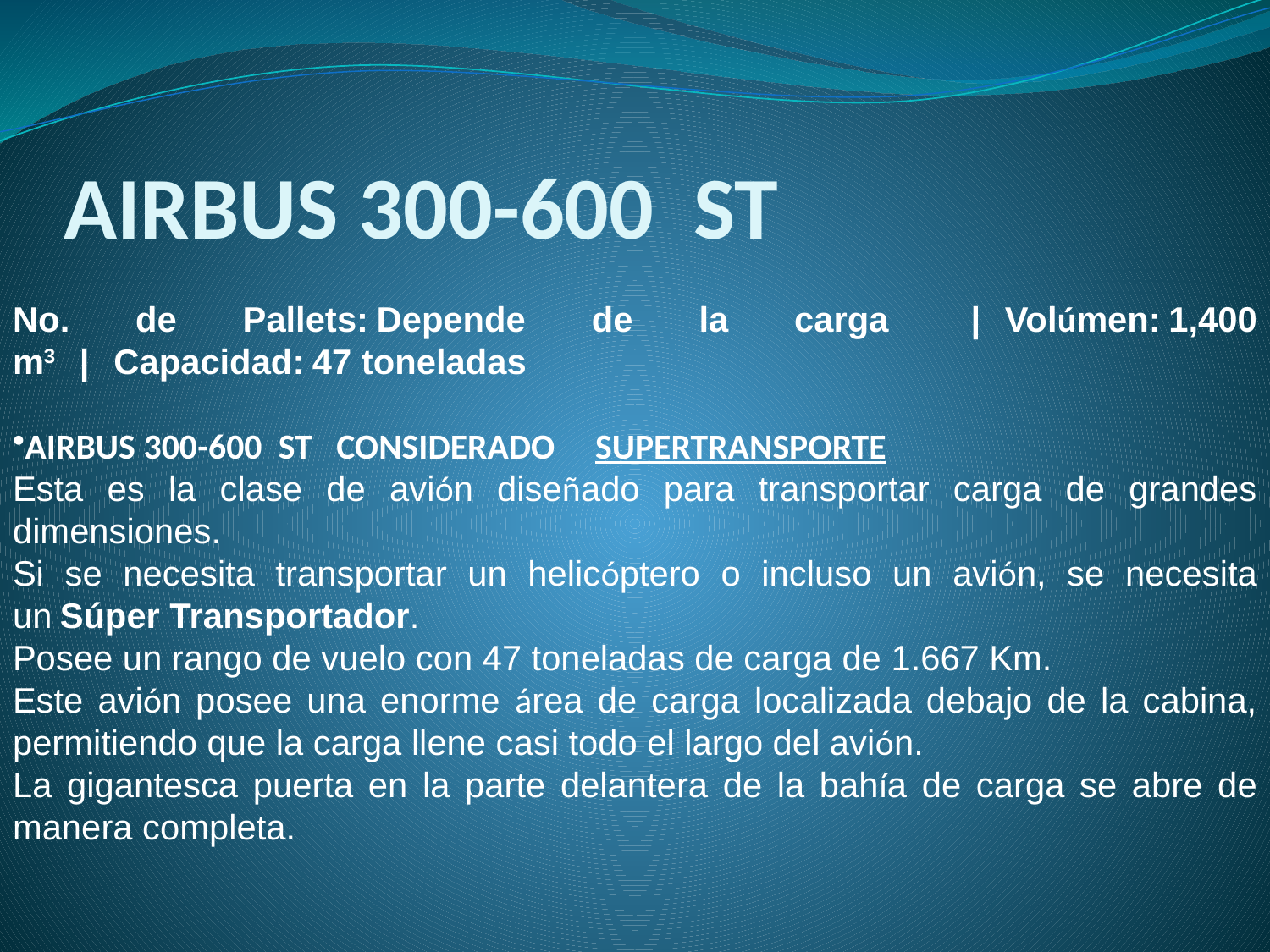

# AIRBUS 300-600  ST
No. de Pallets: Depende de la carga   |   Volúmen: 1,400 m3   |   Capacidad: 47 toneladas

AIRBUS 300-600  ST   CONSIDERADO     SUPERTRANSPORTE
Esta es la clase de avión diseñado para transportar carga de grandes dimensiones.
Si se necesita transportar un helicóptero o incluso un avión, se necesita un Súper Transportador.
Posee un rango de vuelo con 47 toneladas de carga de 1.667 Km.
Este avión posee una enorme área de carga localizada debajo de la cabina, permitiendo que la carga llene casi todo el largo del avión.
La gigantesca puerta en la parte delantera de la bahía de carga se abre de manera completa.